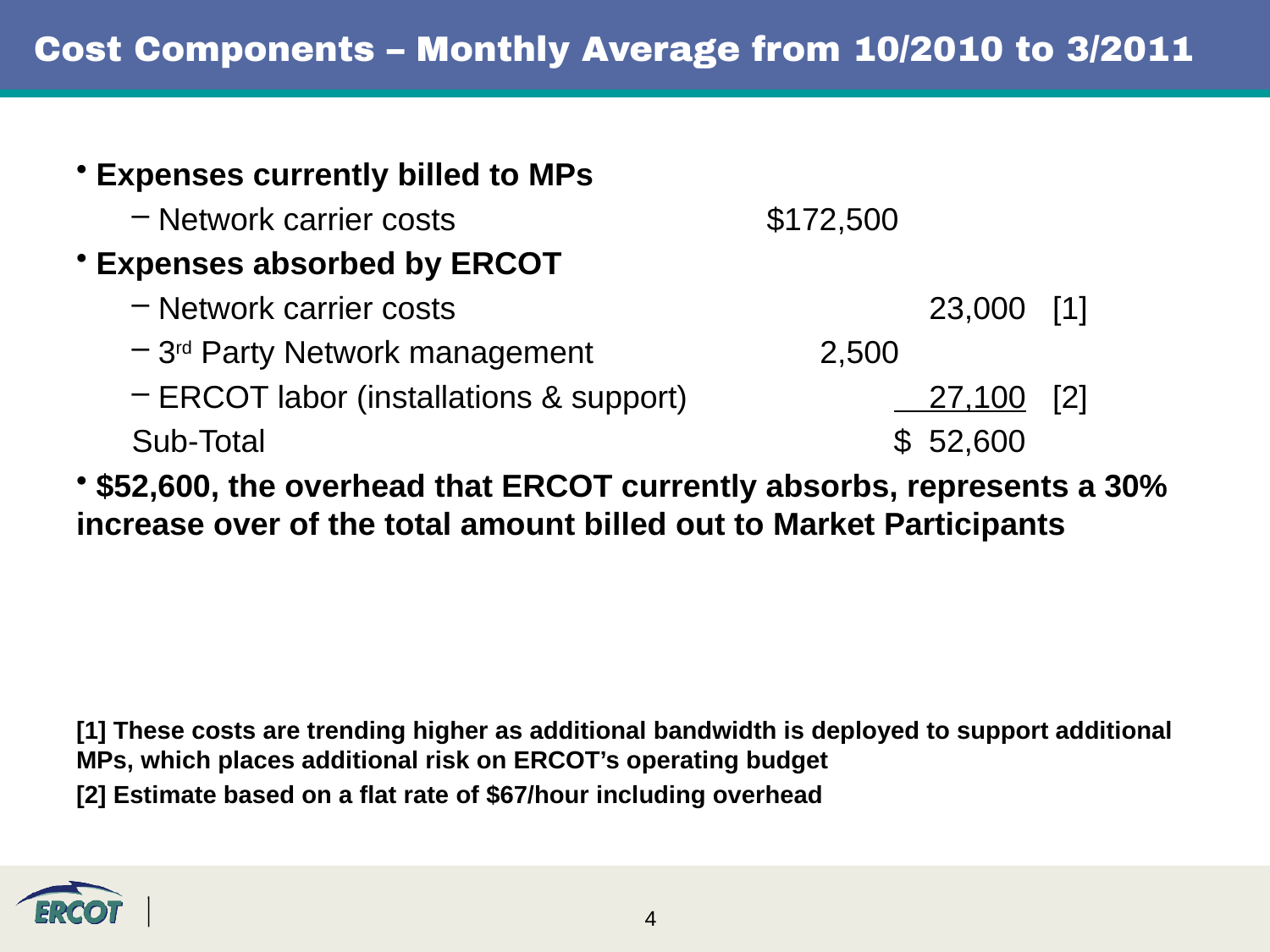

# Cost Components – Monthly Average from 10/2010 to 3/2011
 Expenses currently billed to MPs
 Network carrier costs 			$172,500
 Expenses absorbed by ERCOT
 Network carrier costs				    23,000   [1]
 3rd Party Network management		      2,500
 ERCOT labor (installations & support)		    27,100   [2]
Sub-Total					$  52,600
 $52,600, the overhead that ERCOT currently absorbs, represents a 30% increase over of the total amount billed out to Market Participants

[1] These costs are trending higher as additional bandwidth is deployed to support additional MPs, which places additional risk on ERCOT’s operating budget
[2] Estimate based on a flat rate of $67/hour including overhead